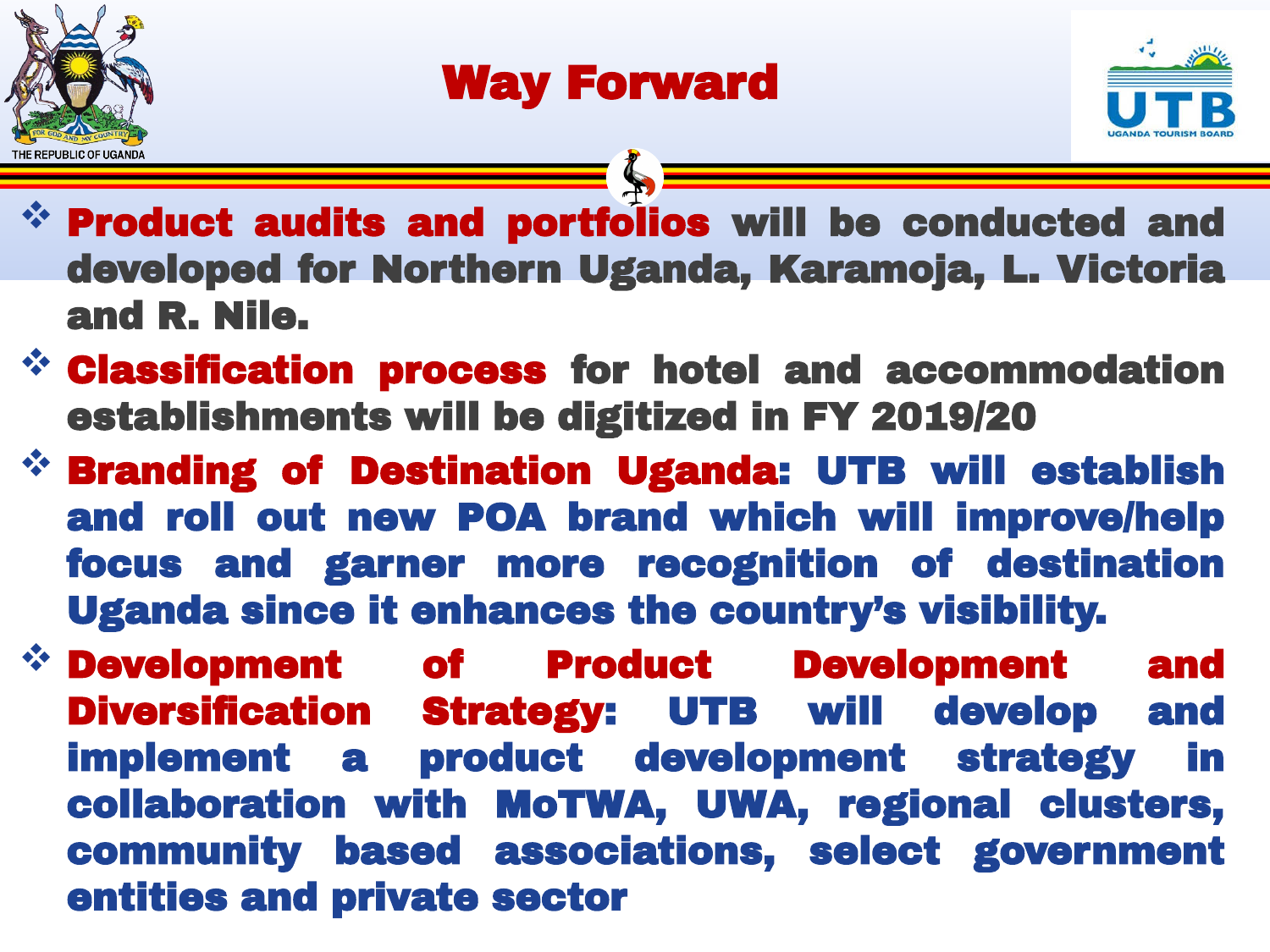

# Way Forward
Product audits and portfolios will be conducted and developed for Northern Uganda, Karamoja, L. Victoria and R. Nile.
Classification process for hotel and accommodation establishments will be digitized in FY 2019/20
Branding of Destination Uganda: UTB will establish and roll out new POA brand which will improve/help focus and garner more recognition of destination Uganda since it enhances the country’s visibility.
Development of Product Development and Diversification Strategy: UTB will develop and implement a product development strategy in collaboration with MoTWA, UWA, regional clusters, community based associations, select government entities and private sector